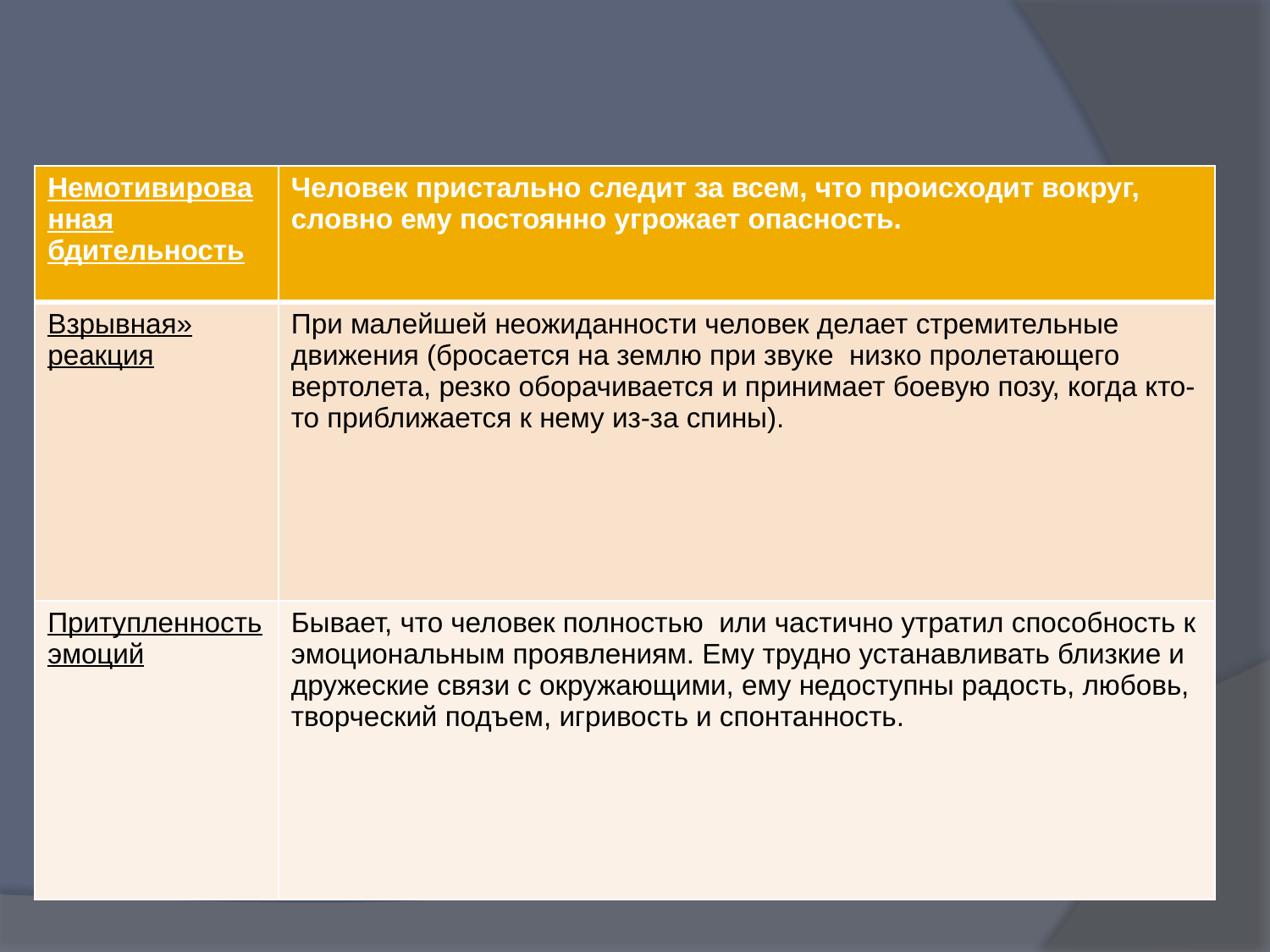

| Немотивированная бдительность | Человек пристально следит за всем, что происходит вокруг, словно ему постоянно угрожает опасность. |
| --- | --- |
| Взрывная» реакция | При малейшей неожиданности человек делает стремительные движения (бросается на землю при звуке низко пролетающего вертолета, резко оборачивается и принимает боевую позу, когда кто-то приближается к нему из-за спины). |
| Притупленность эмоций | Бывает, что человек полностью или частично утратил способность к эмоциональным проявлениям. Ему трудно устанавливать близкие и дружеские связи с окружающими, ему недоступны радость, любовь, творческий подъем, игривость и спонтанность. |